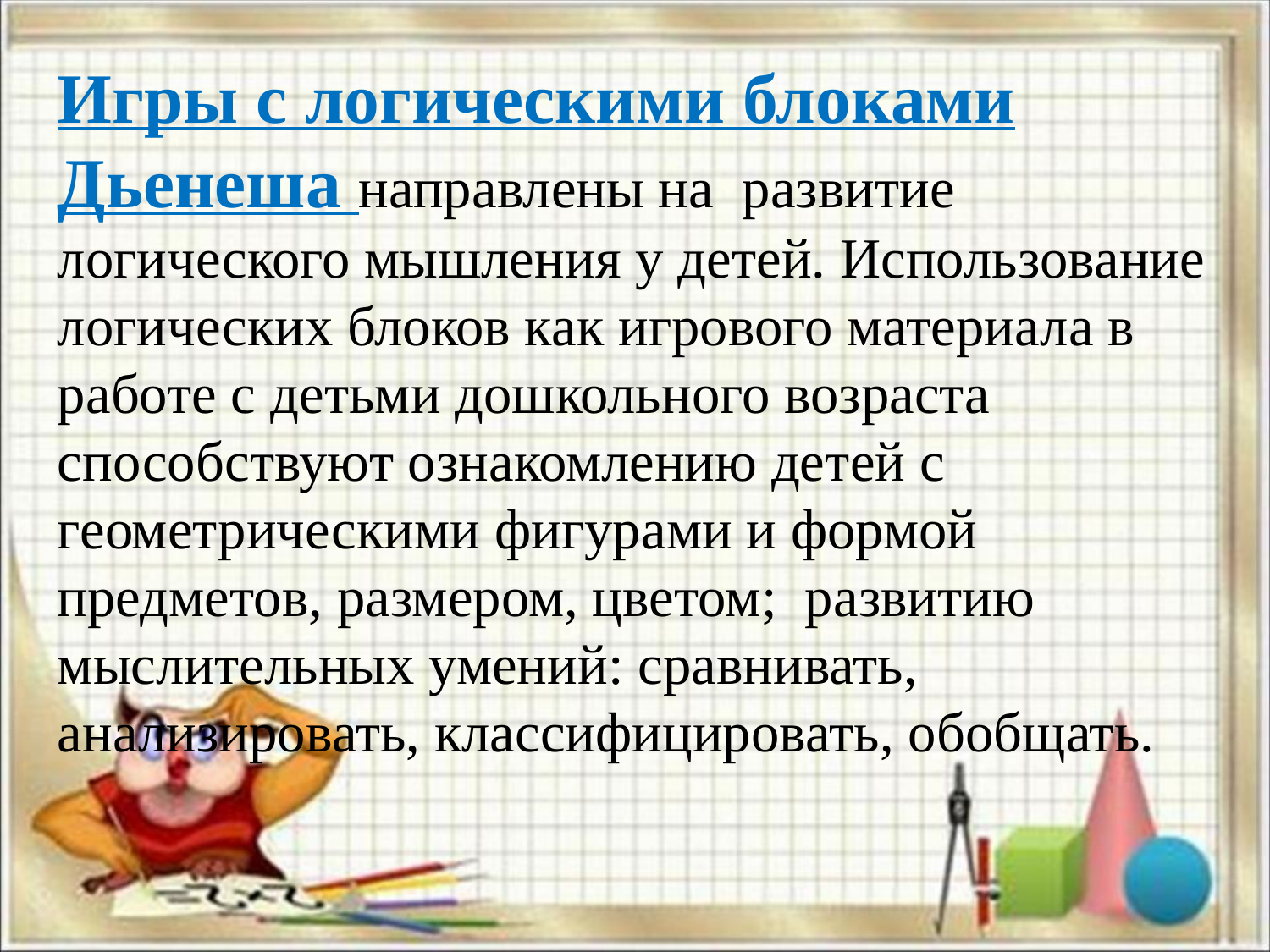

Игры с логическими блоками Дьенеша направлены на  развитие логического мышления у детей. Использование логических блоков как игрового материала в работе с детьми дошкольного возраста способствуют ознакомлению детей с геометрическими фигурами и формой предметов, размером, цветом;  развитию мыслительных умений: сравнивать, анализировать, классифицировать, обобщать.